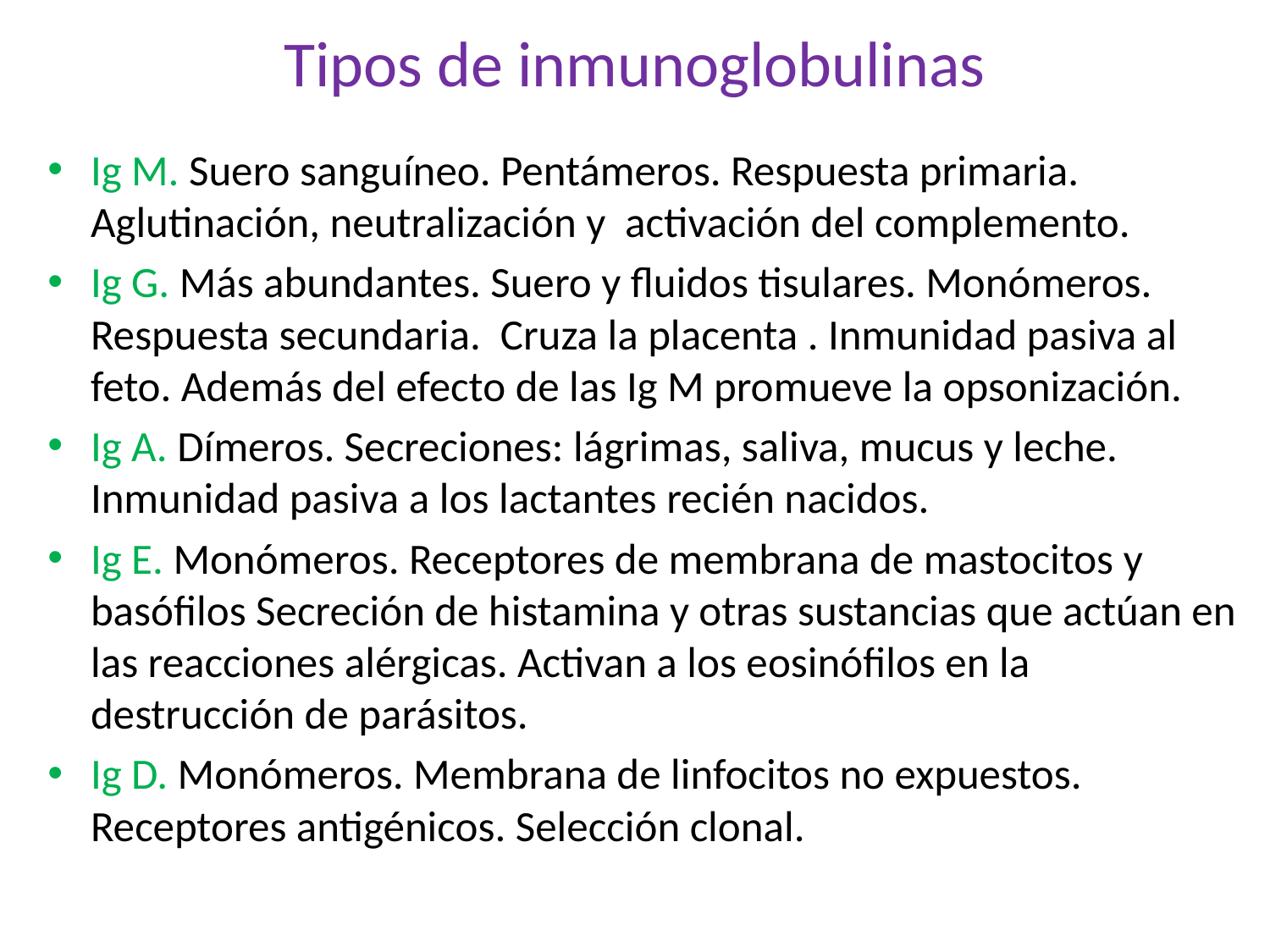

# Tipos de inmunoglobulinas
Ig M. Suero sanguíneo. Pentámeros. Respuesta primaria. Aglutinación, neutralización y  activación del complemento.
Ig G. Más abundantes. Suero y fluidos tisulares. Monómeros. Respuesta secundaria.  Cruza la placenta . Inmunidad pasiva al feto. Además del efecto de las Ig M promueve la opsonización.
Ig A. Dímeros. Secreciones: lágrimas, saliva, mucus y leche. Inmunidad pasiva a los lactantes recién nacidos.
Ig E. Monómeros. Receptores de membrana de mastocitos y basófilos Secreción de histamina y otras sustancias que actúan en las reacciones alérgicas. Activan a los eosinófilos en la destrucción de parásitos.
Ig D. Monómeros. Membrana de linfocitos no expuestos. Receptores antigénicos. Selección clonal.